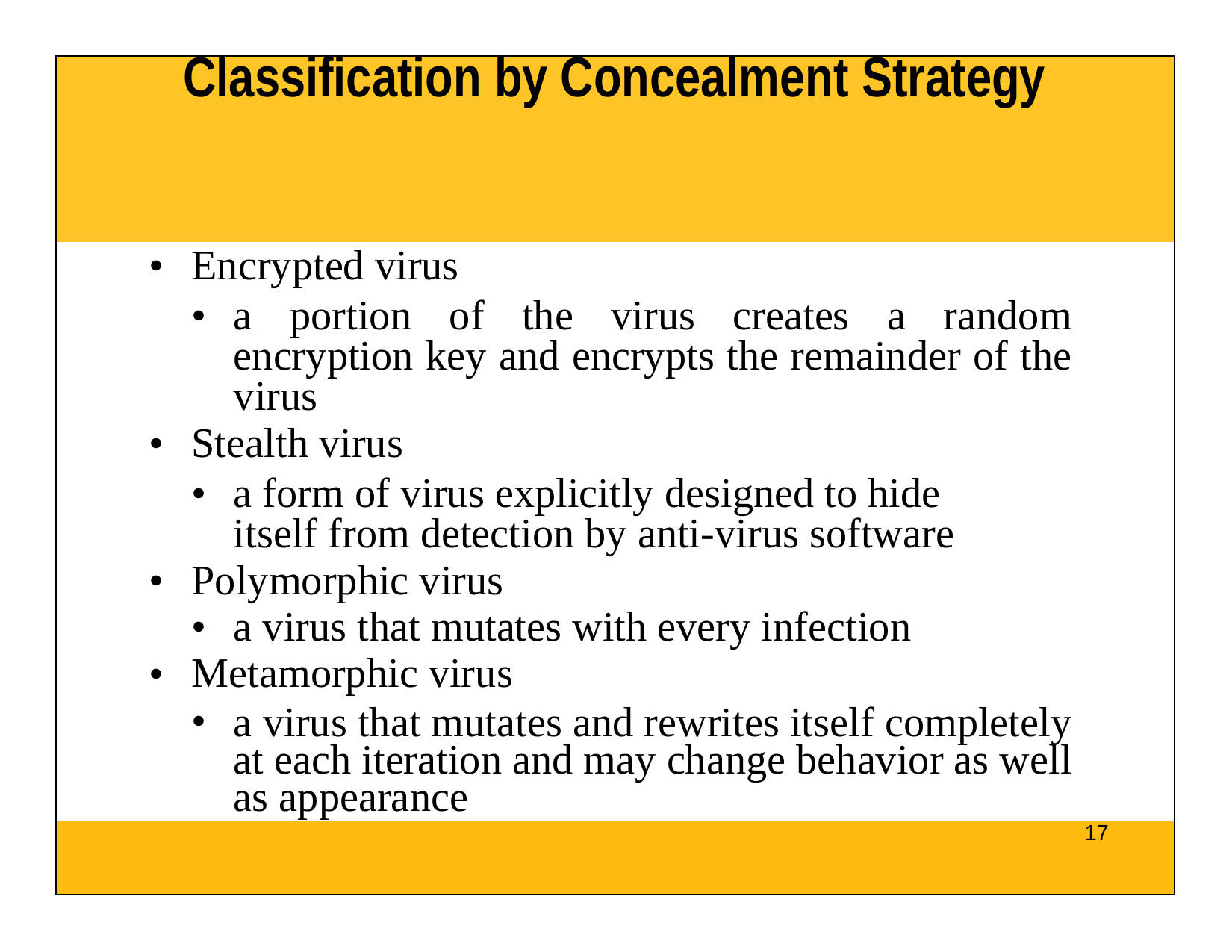

| Classification by Concealment Strategy |
| --- |
| Encrypted virus a portion of the virus creates a random encryption key and encrypts the remainder of the virus Stealth virus a form of virus explicitly designed to hide itself from detection by anti-virus software Polymorphic virus a virus that mutates with every infection Metamorphic virus a virus that mutates and rewrites itself completely at each iteration and may change behavior as well as appearance |
| 17 |